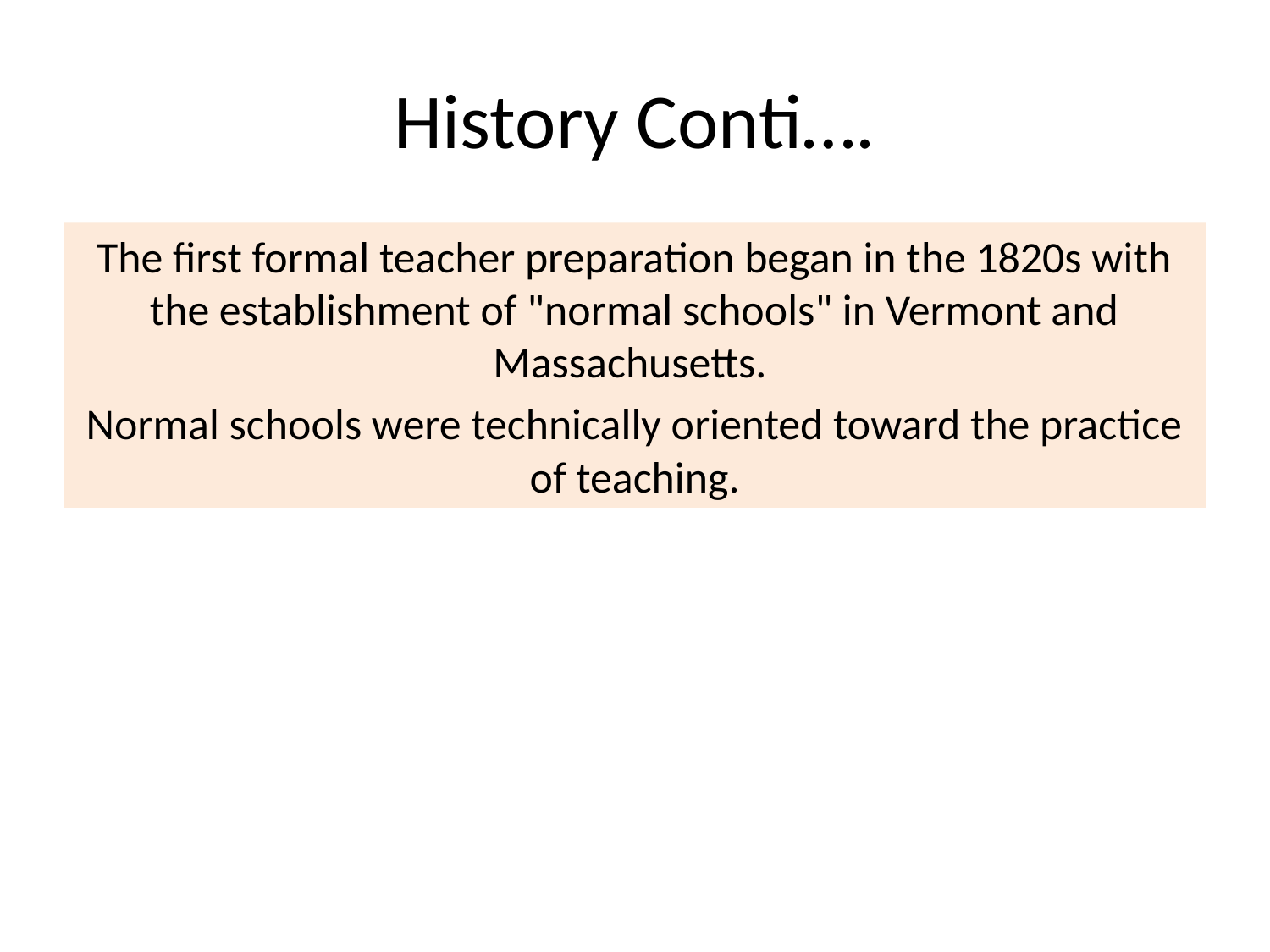

# History Conti….
The first formal teacher preparation began in the 1820s with the establishment of "normal schools" in Vermont and Massachusetts.
Normal schools were technically oriented toward the practice of teaching.